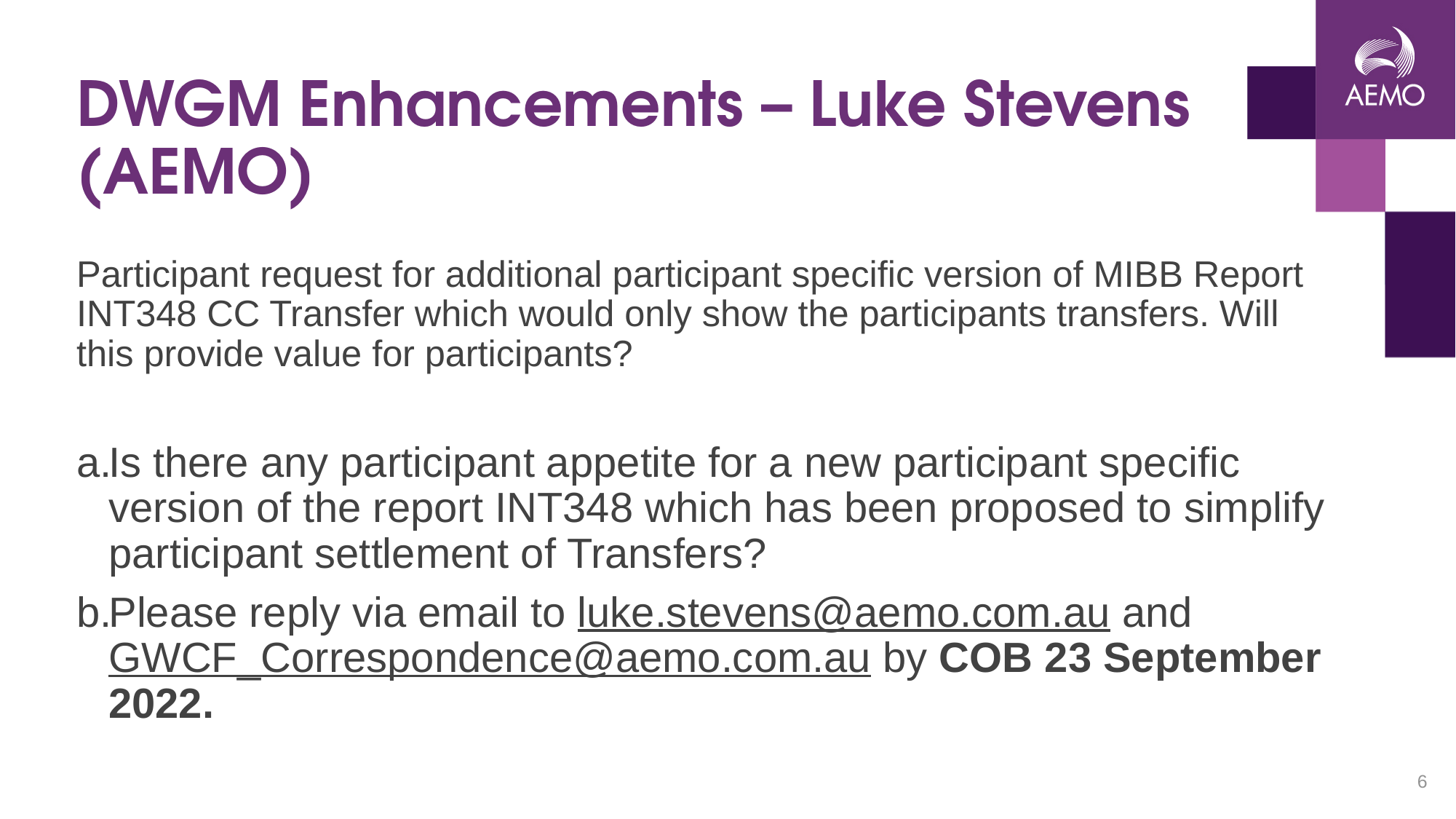

# DWGM Enhancements – Luke Stevens (AEMO)
Participant request for additional participant specific version of MIBB Report INT348 CC Transfer which would only show the participants transfers. Will this provide value for participants?

Is there any participant appetite for a new participant specific version of the report INT348 which has been proposed to simplify participant settlement of Transfers?
Please reply via email to luke.stevens@aemo.com.au and GWCF_Correspondence@aemo.com.au by COB 23 September 2022.

6